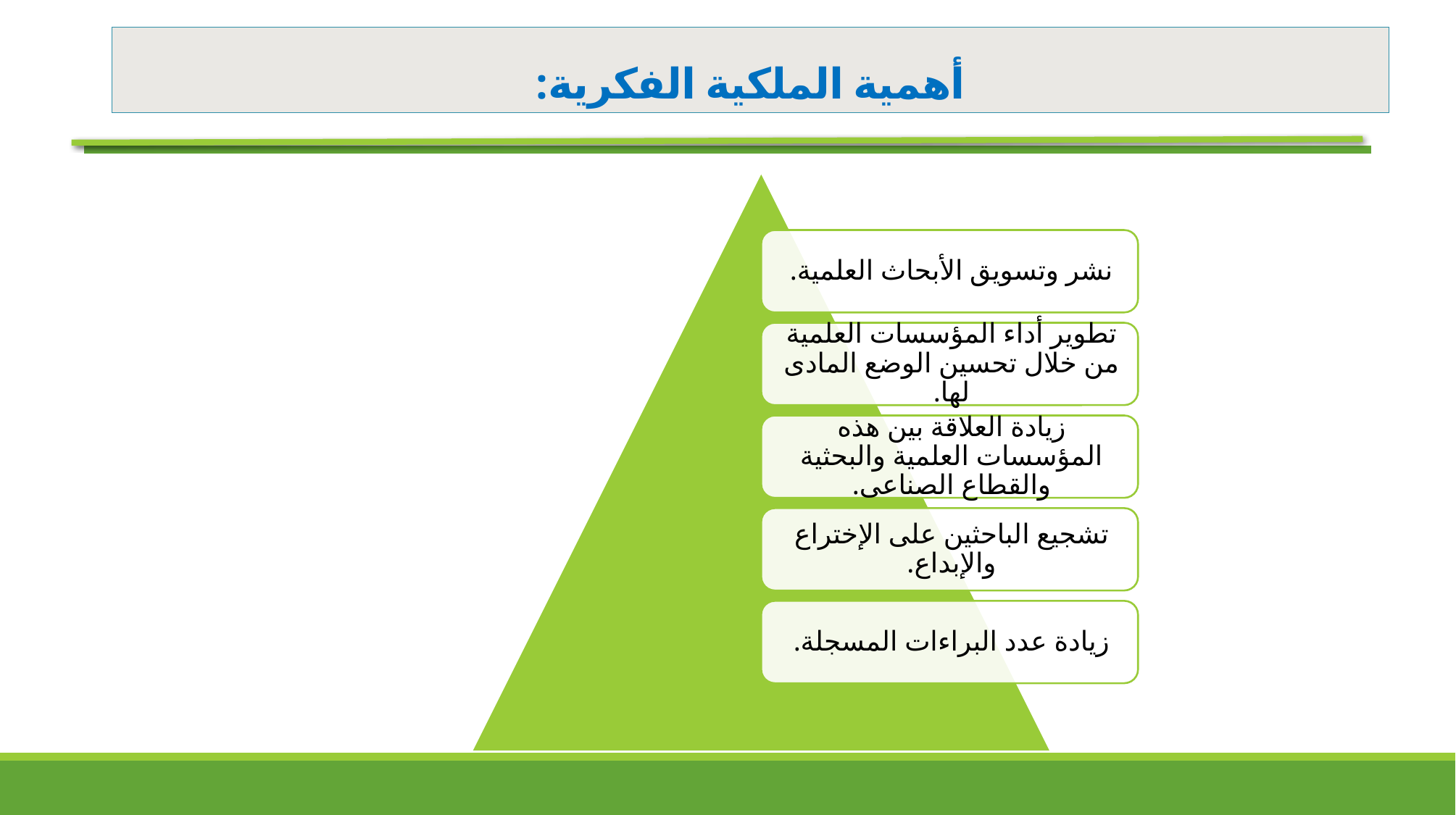

# أهمية الملكية الفكرية:
نشر وتسويق الأبحاث العلمية.
تطوير أداء المؤسسات العلمية من خلال تحسين الوضع المادى لها.
زيادة العلاقة بين هذه المؤسسات العلمية والبحثية والقطاع الصناعى.
تشجيع الباحثين على الإختراع والإبداع.
زيادة عدد البراءات المسجلة.